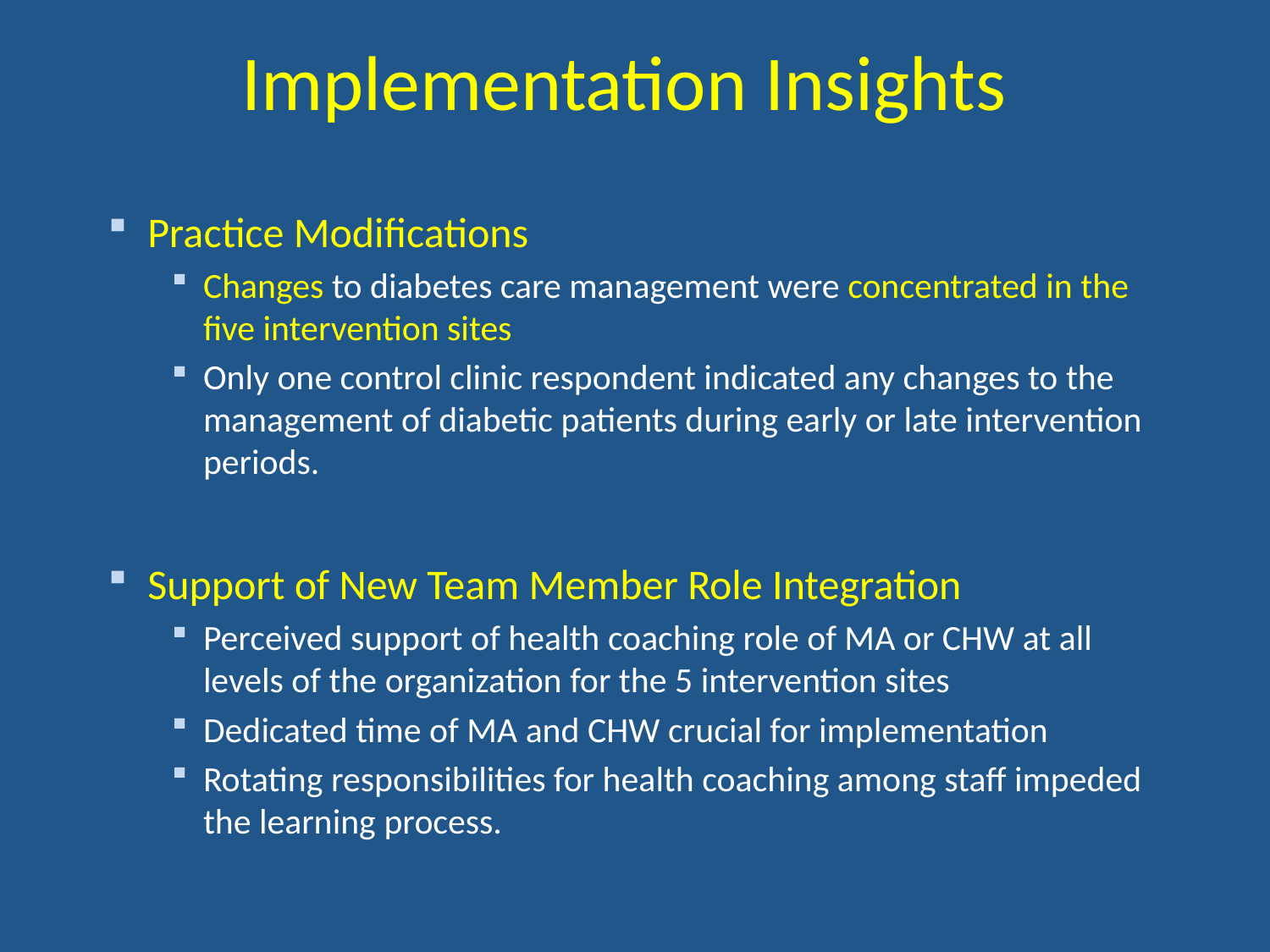

# Implementation Insights

Practice Modifications
Changes to diabetes care management were concentrated in the five intervention sites
Only one control clinic respondent indicated any changes to the management of diabetic patients during early or late intervention periods.

Support of New Team Member Role Integration
Perceived support of health coaching role of MA or CHW at all levels of the organization for the 5 intervention sites
Dedicated time of MA and CHW crucial for implementation
Rotating responsibilities for health coaching among staff impeded the learning process.